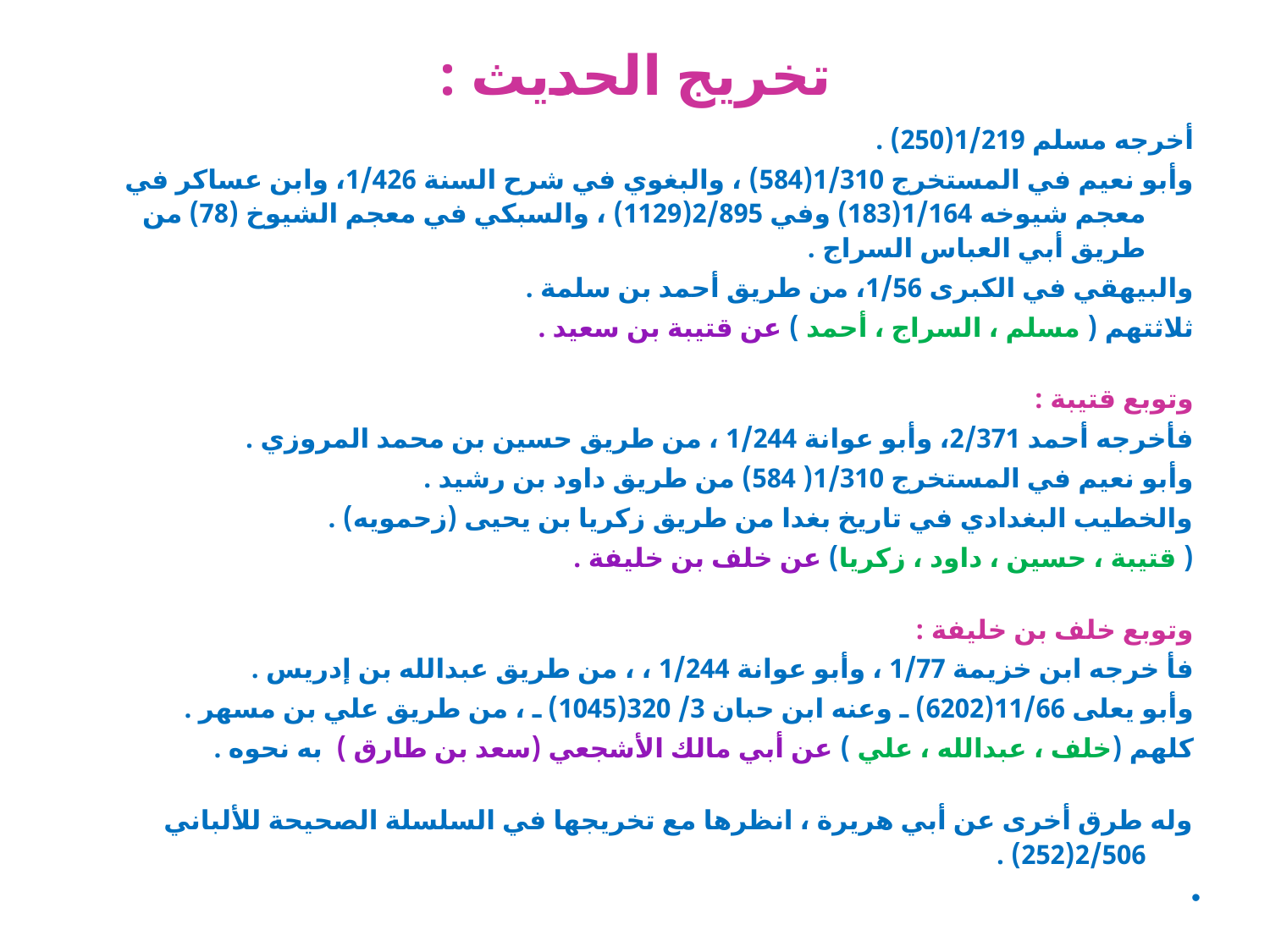

# تخريج الحديث :
أخرجه مسلم 1/219(250) .
وأبو نعيم في المستخرج 1/310(584) ، والبغوي في شرح السنة 1/426، وابن عساكر في معجم شيوخه 1/164(183) وفي 2/895(1129) ، والسبكي في معجم الشيوخ (78) من طريق أبي العباس السراج .
والبيهقي في الكبرى 1/56، من طريق أحمد بن سلمة .
ثلاثتهم ( مسلم ، السراج ، أحمد ) عن قتيبة بن سعيد .

وتوبع قتيبة :
فأخرجه أحمد 2/371، وأبو عوانة 1/244 ، من طريق حسين بن محمد المروزي .
وأبو نعيم في المستخرج 1/310( 584) من طريق داود بن رشيد .
والخطيب البغدادي في تاريخ بغدا من طريق زكريا بن يحيى (زحمويه) .
( قتيبة ، حسين ، داود ، زكريا) عن خلف بن خليفة .

وتوبع خلف بن خليفة :
فأ خرجه ابن خزيمة 1/77 ، وأبو عوانة 1/244 ، ، من طريق عبدالله بن إدريس .
وأبو يعلى 11/66(6202) ـ وعنه ابن حبان 3/ 320(1045) ـ ، من طريق علي بن مسهر .
كلهم (خلف ، عبدالله ، علي ) عن أبي مالك الأشجعي (سعد بن طارق )  به نحوه .

وله طرق أخرى عن أبي هريرة ، انظرها مع تخريجها في السلسلة الصحيحة للألباني 2/506(252) .